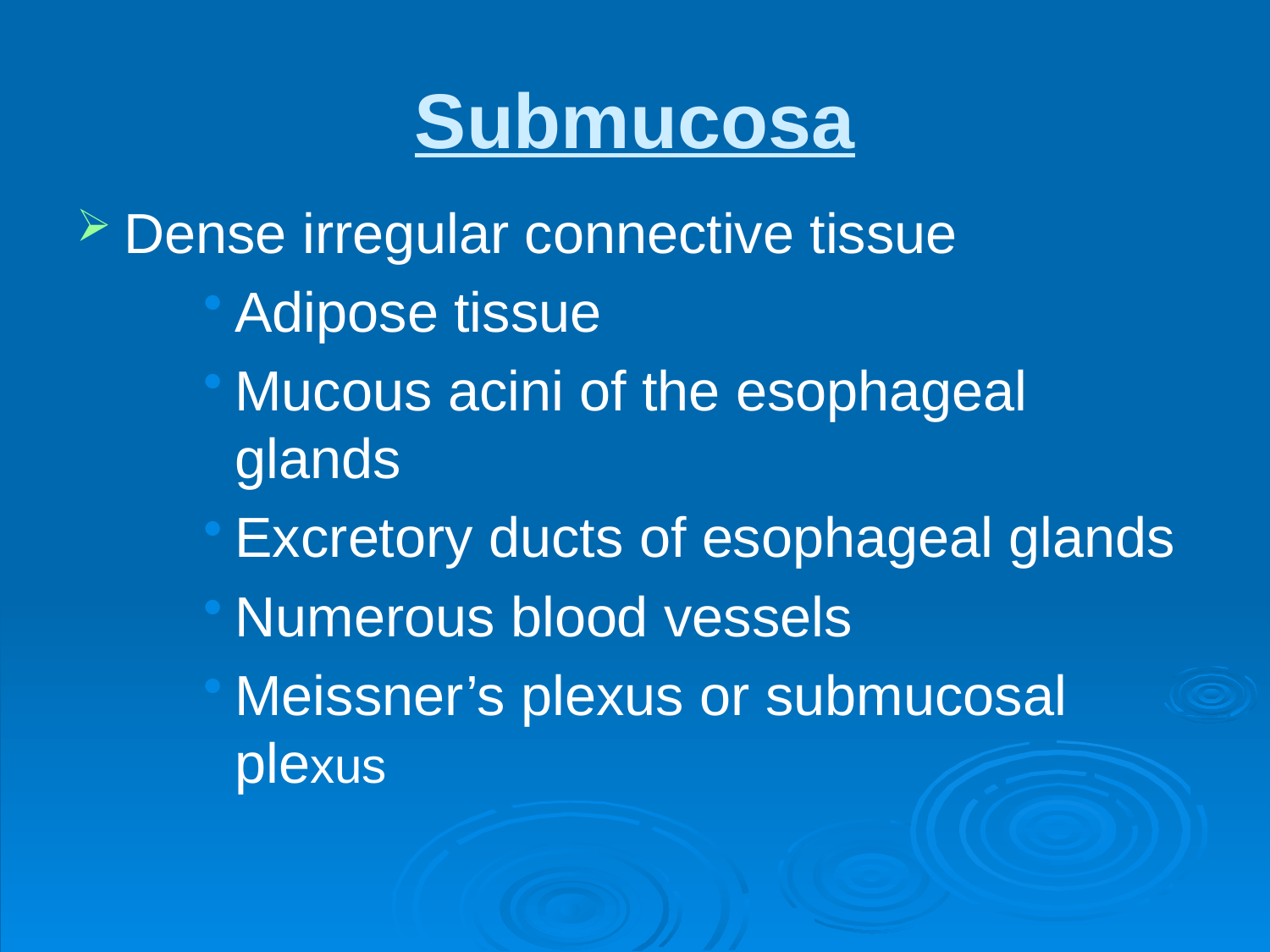

# Submucosa
Dense irregular connective tissue
Adipose tissue
Mucous acini of the esophageal glands
Excretory ducts of esophageal glands
Numerous blood vessels
Meissner’s plexus or submucosal plexus